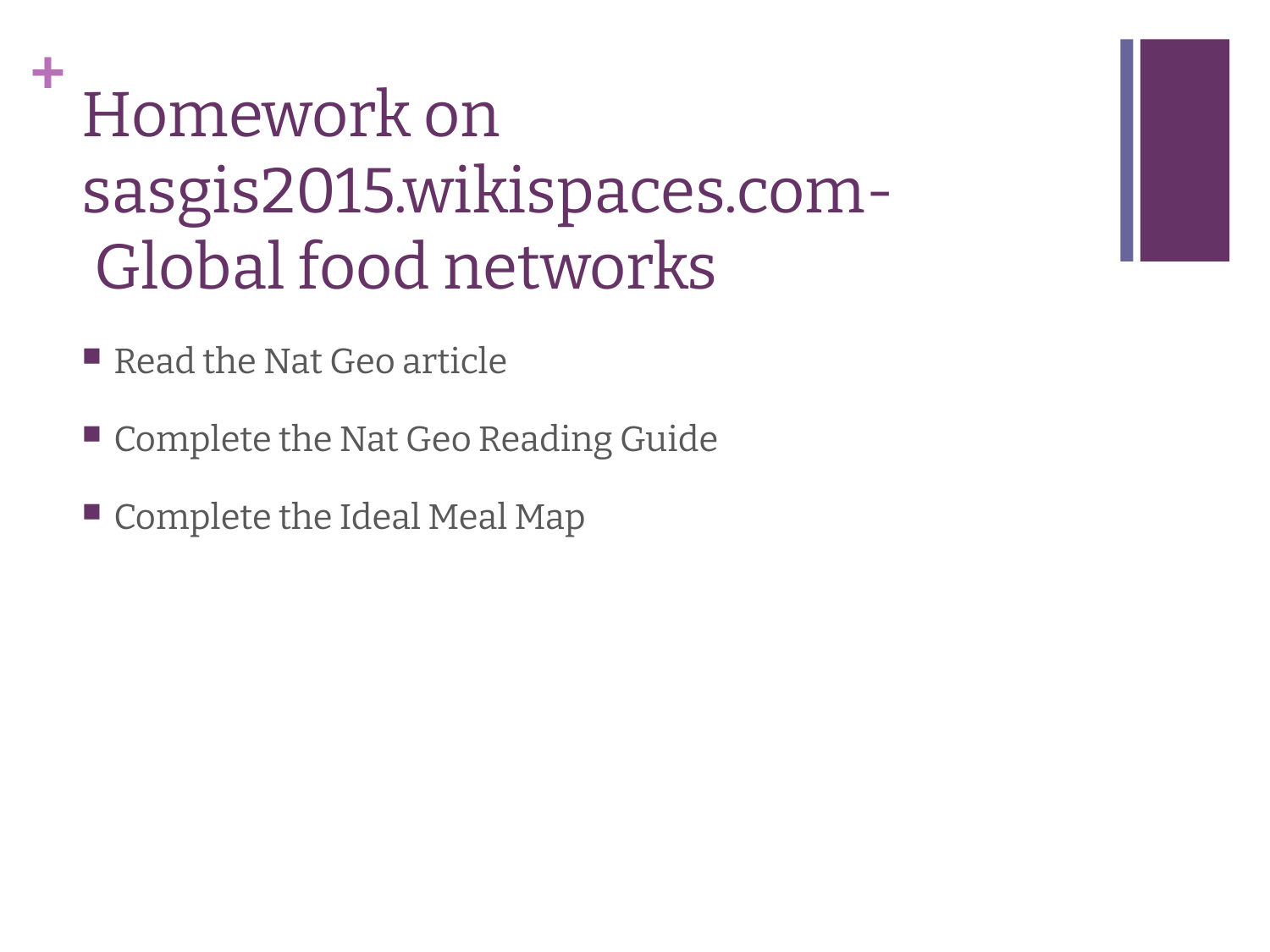

# Homework on sasgis2015.wikispaces.com- Global food networks
Read the Nat Geo article
Complete the Nat Geo Reading Guide
Complete the Ideal Meal Map